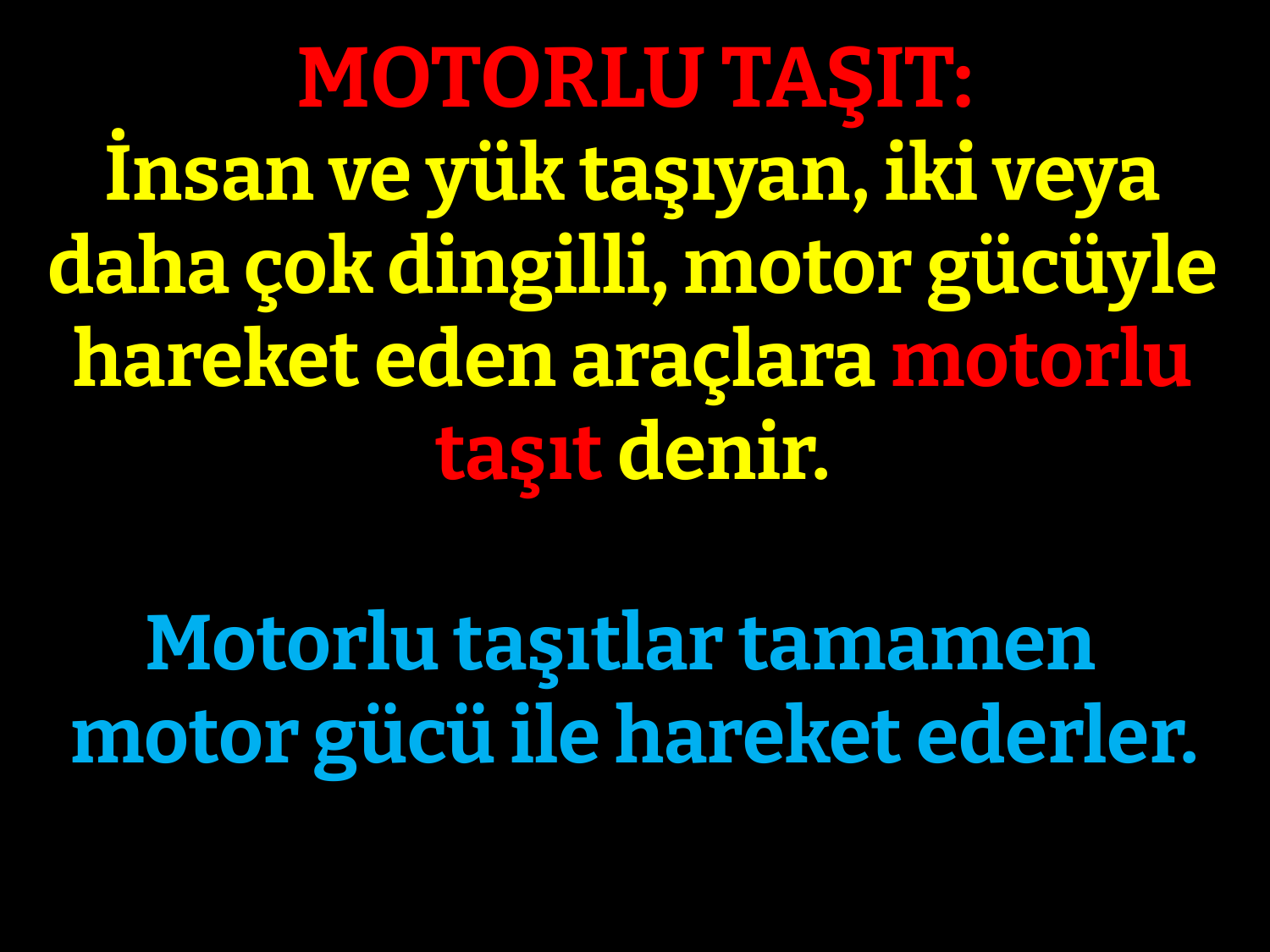

MOTORLU TAŞIT:
İnsan ve yük taşıyan, iki veya daha çok dingilli, motor gücüyle hareket eden araçlara motorlu taşıt denir.
#
Motorlu taşıtlar tamamen   motor gücü ile hareket ederler.